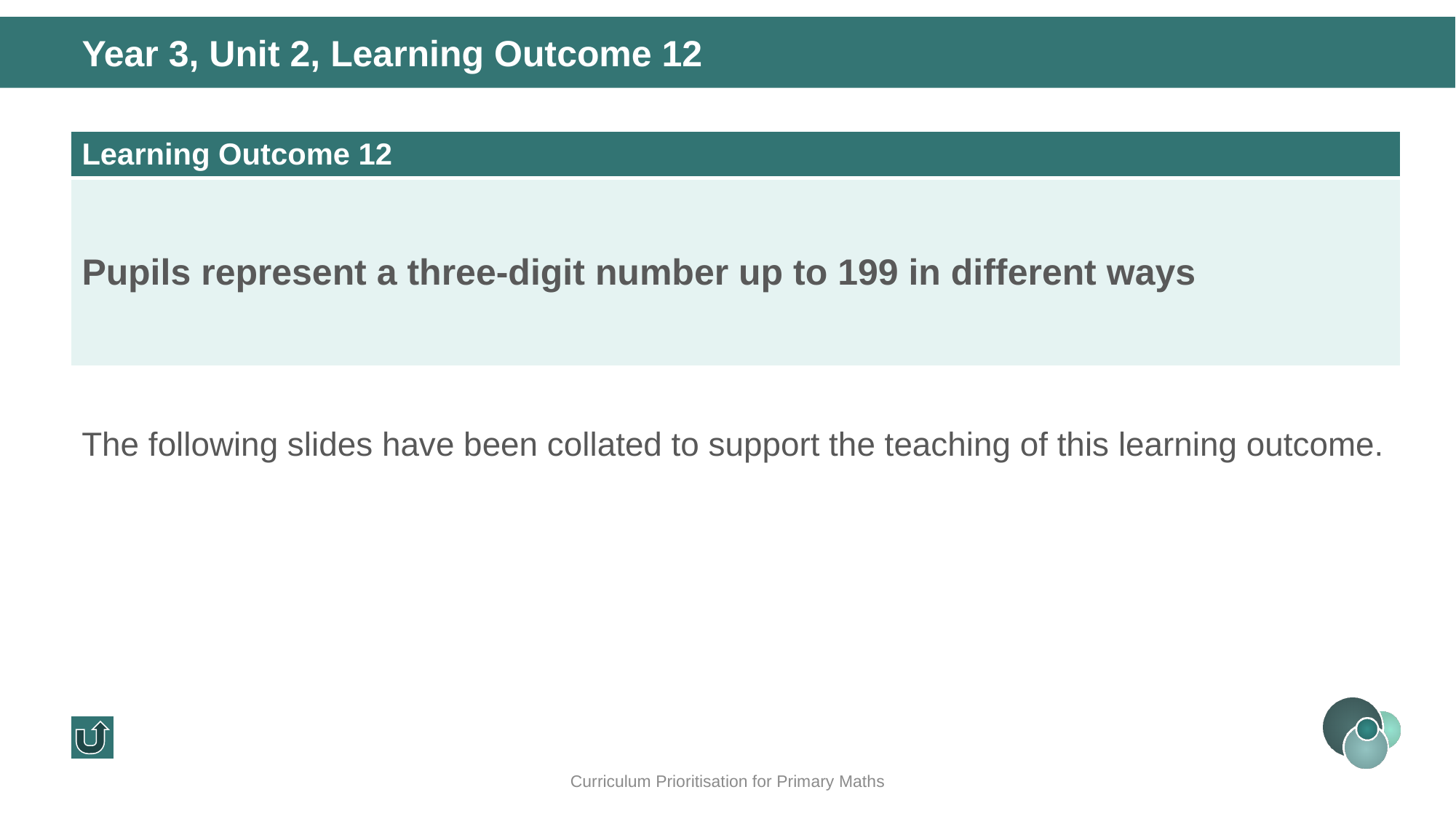

Year 3, Unit 2, Learning Outcome 12
| Learning Outcome 12 |
| --- |
| Pupils represent a three-digit number up to 199 in different ways |
The following slides have been collated to support the teaching of this learning outcome.

Curriculum Prioritisation for Primary Maths